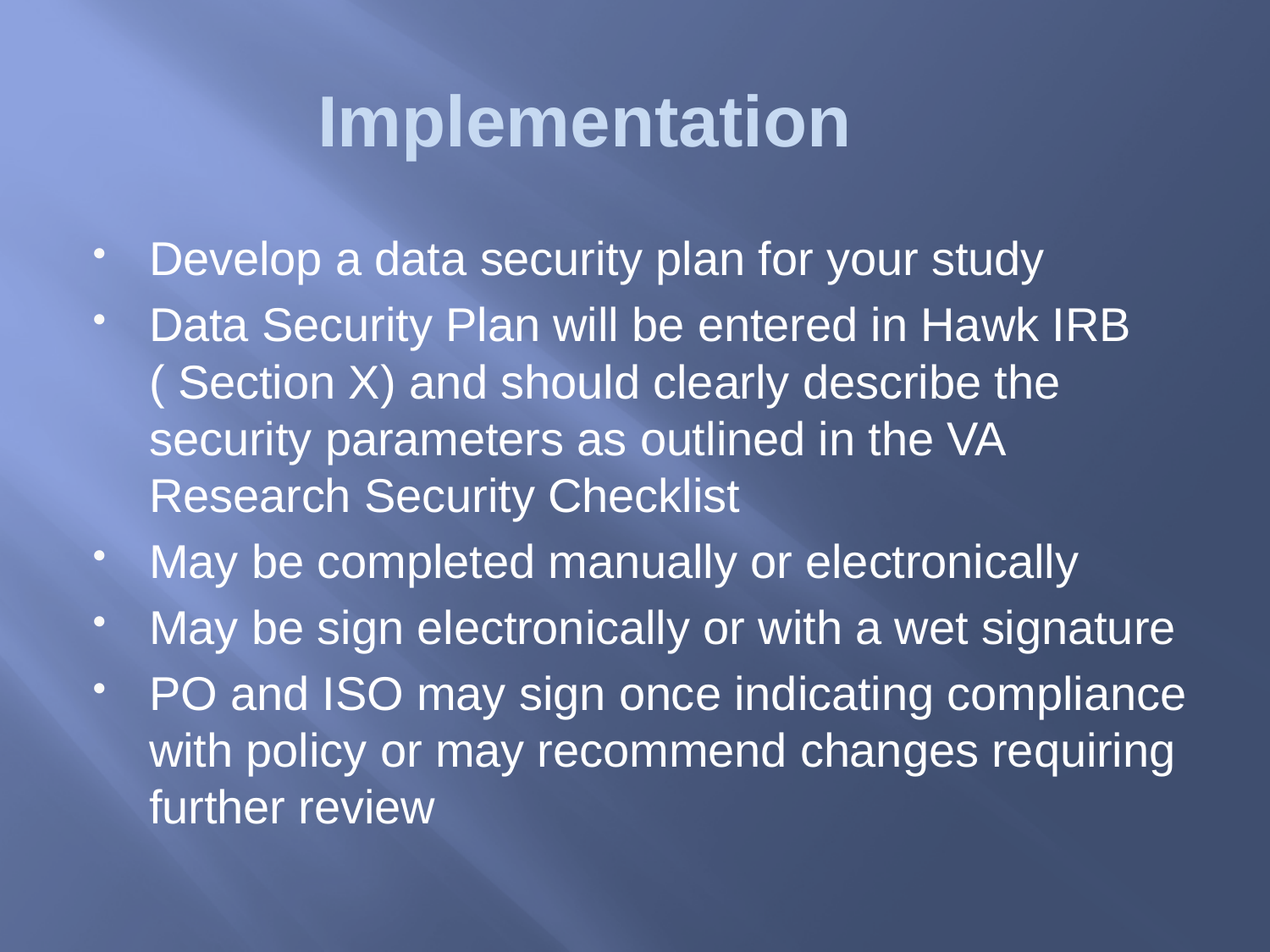

# Implementation
Develop a data security plan for your study
Data Security Plan will be entered in Hawk IRB ( Section X) and should clearly describe the security parameters as outlined in the VA Research Security Checklist
May be completed manually or electronically
May be sign electronically or with a wet signature
PO and ISO may sign once indicating compliance with policy or may recommend changes requiring further review